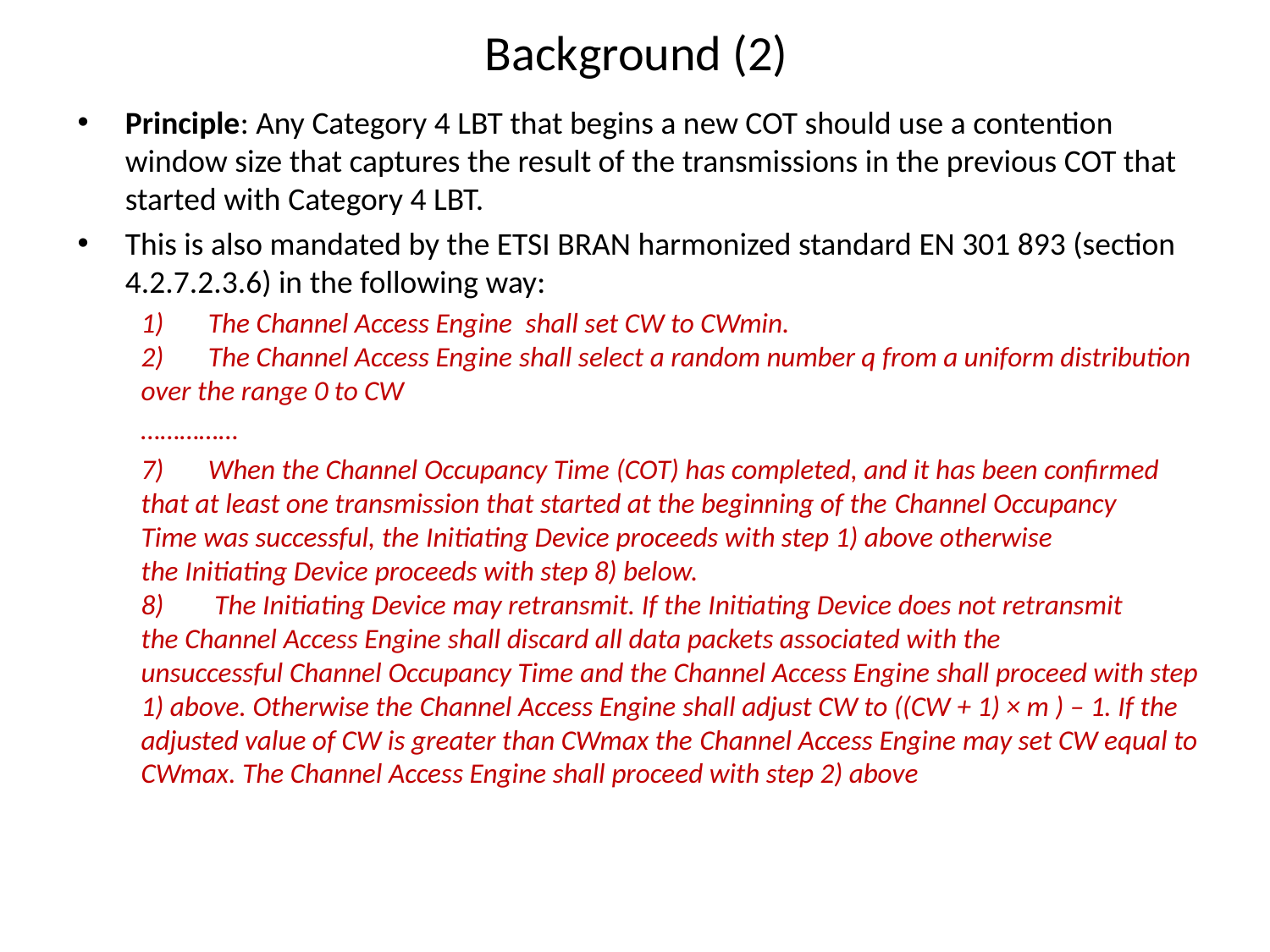

# Background (2)
Principle: Any Category 4 LBT that begins a new COT should use a contention window size that captures the result of the transmissions in the previous COT that started with Category 4 LBT.
This is also mandated by the ETSI BRAN harmonized standard EN 301 893 (section 4.2.7.2.3.6) in the following way:
1)       The Channel Access Engine  shall set CW to CWmin.
2)       The Channel Access Engine shall select a random number q from a uniform distribution over the range 0 to CW
……………
7)       When the Channel Occupancy Time (COT) has completed, and it has been confirmed that at least one transmission that started at the beginning of the Channel Occupancy Time was successful, the Initiating Device proceeds with step 1) above otherwise the Initiating Device proceeds with step 8) below.
8)        The Initiating Device may retransmit. If the Initiating Device does not retransmit the Channel Access Engine shall discard all data packets associated with the unsuccessful Channel Occupancy Time and the Channel Access Engine shall proceed with step 1) above. Otherwise the Channel Access Engine shall adjust CW to ((CW + 1) × m ) – 1. If the adjusted value of CW is greater than CWmax the Channel Access Engine may set CW equal to CWmax. The Channel Access Engine shall proceed with step 2) above